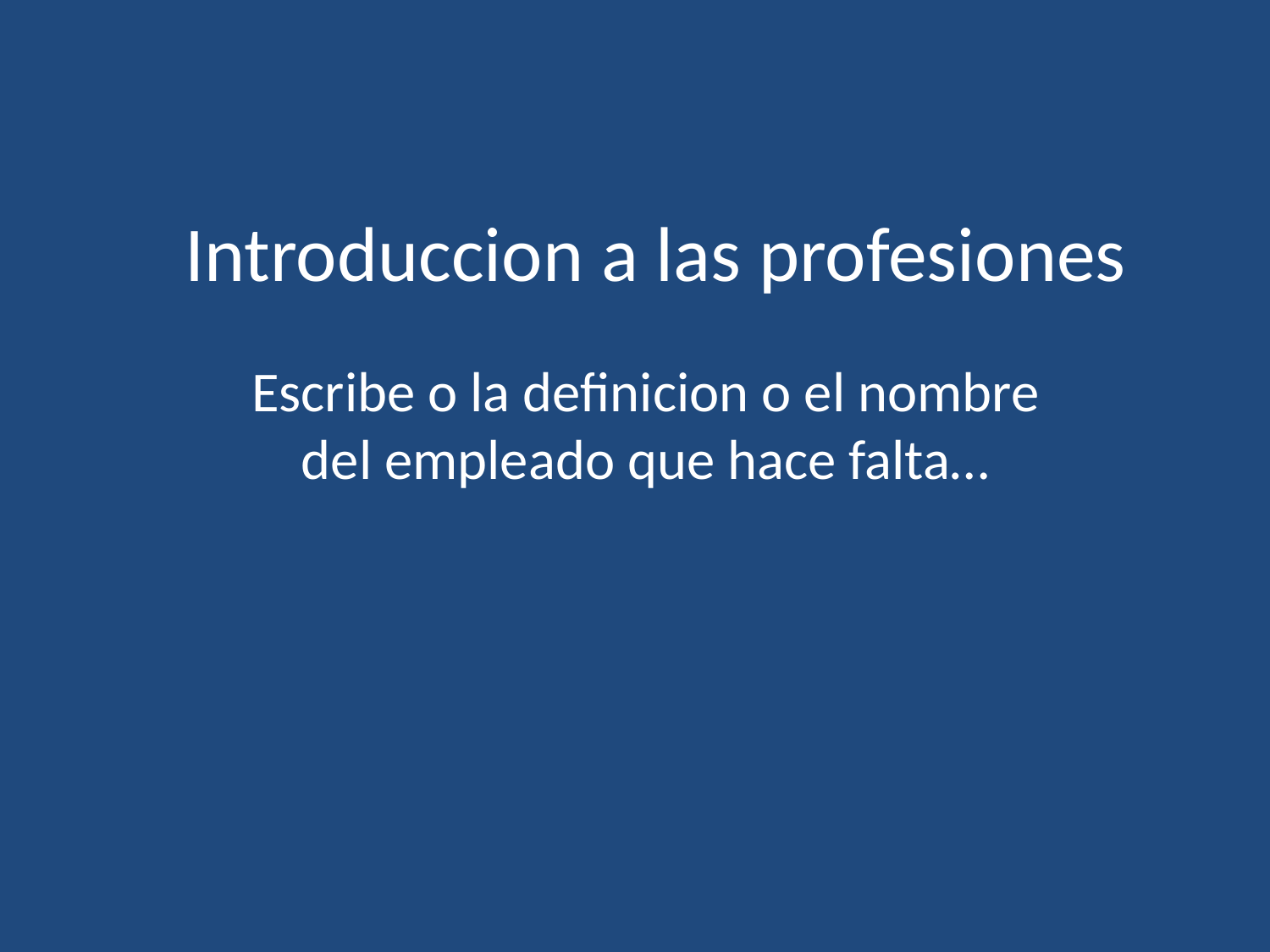

# Introduccion a las profesiones
Escribe o la definicion o el nombre del empleado que hace falta…